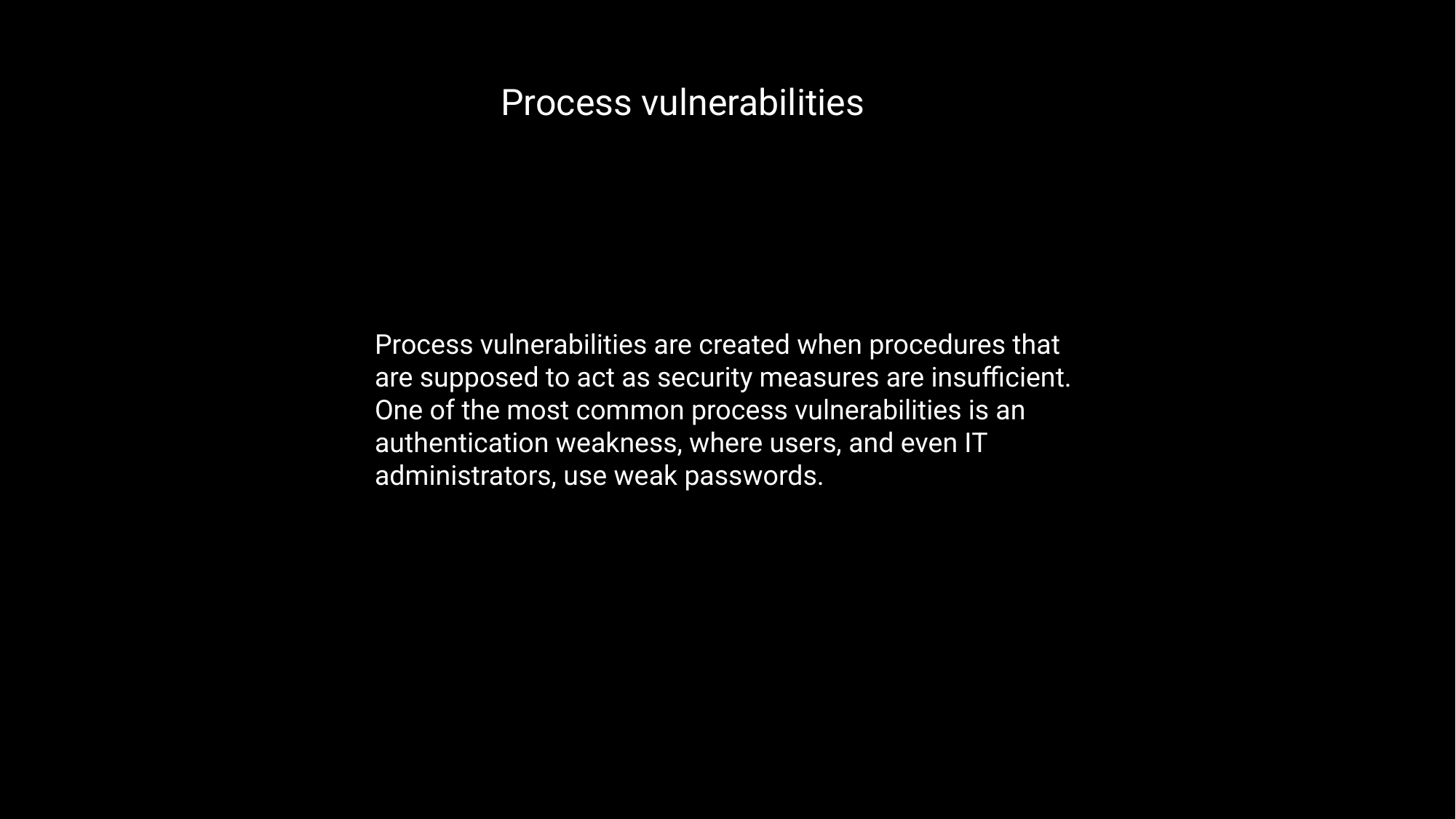

Process vulnerabilities
Process vulnerabilities are created when procedures that are supposed to act as security measures are insufficient. One of the most common process vulnerabilities is an authentication weakness, where users, and even IT administrators, use weak passwords.